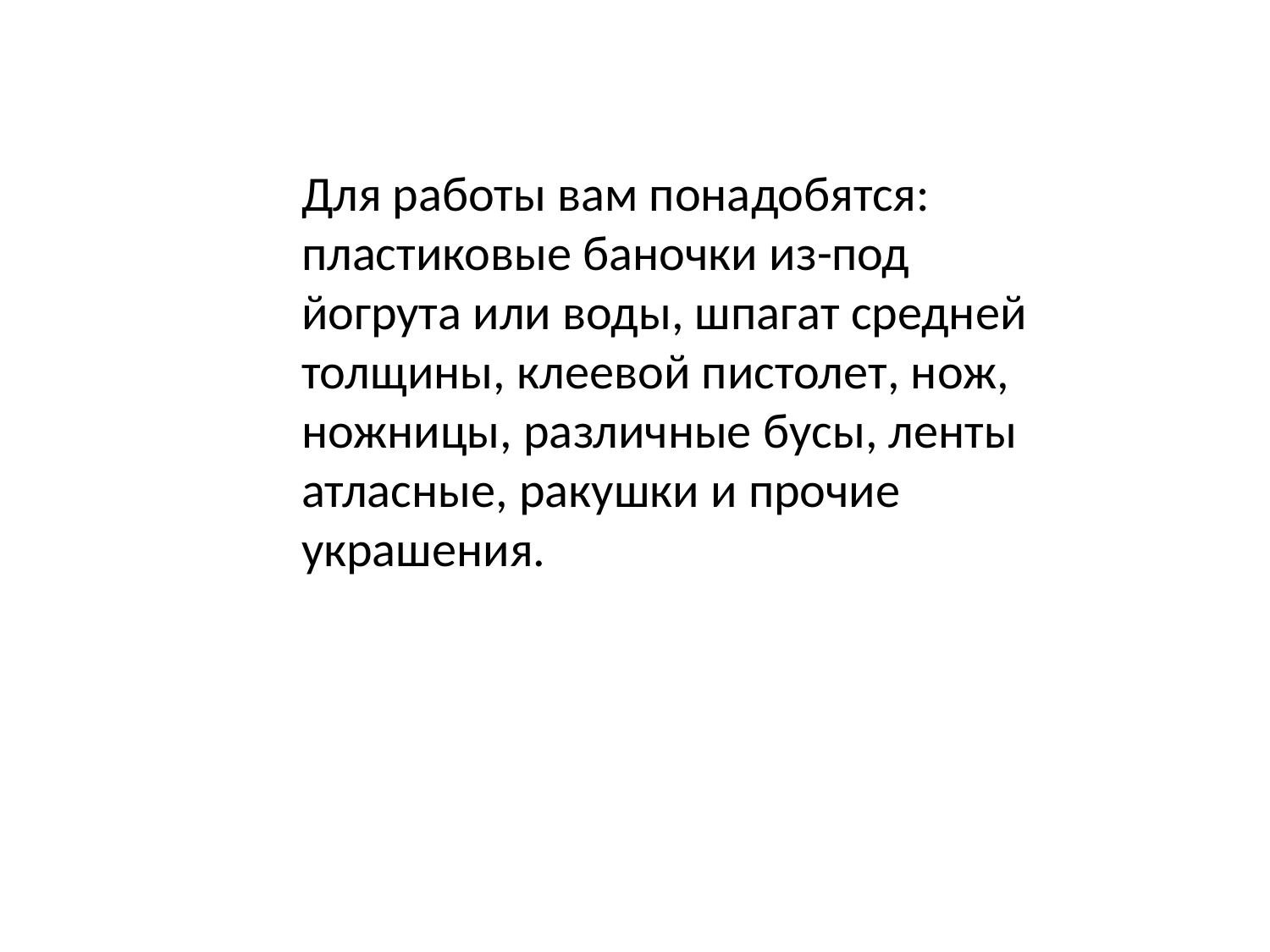

Для работы вам понадобятся:  пластиковые баночки из-под йогрута или воды, шпагат средней толщины, клеевой пистолет, нож, ножницы, различные бусы, ленты атласные, ракушки и прочие украшения.